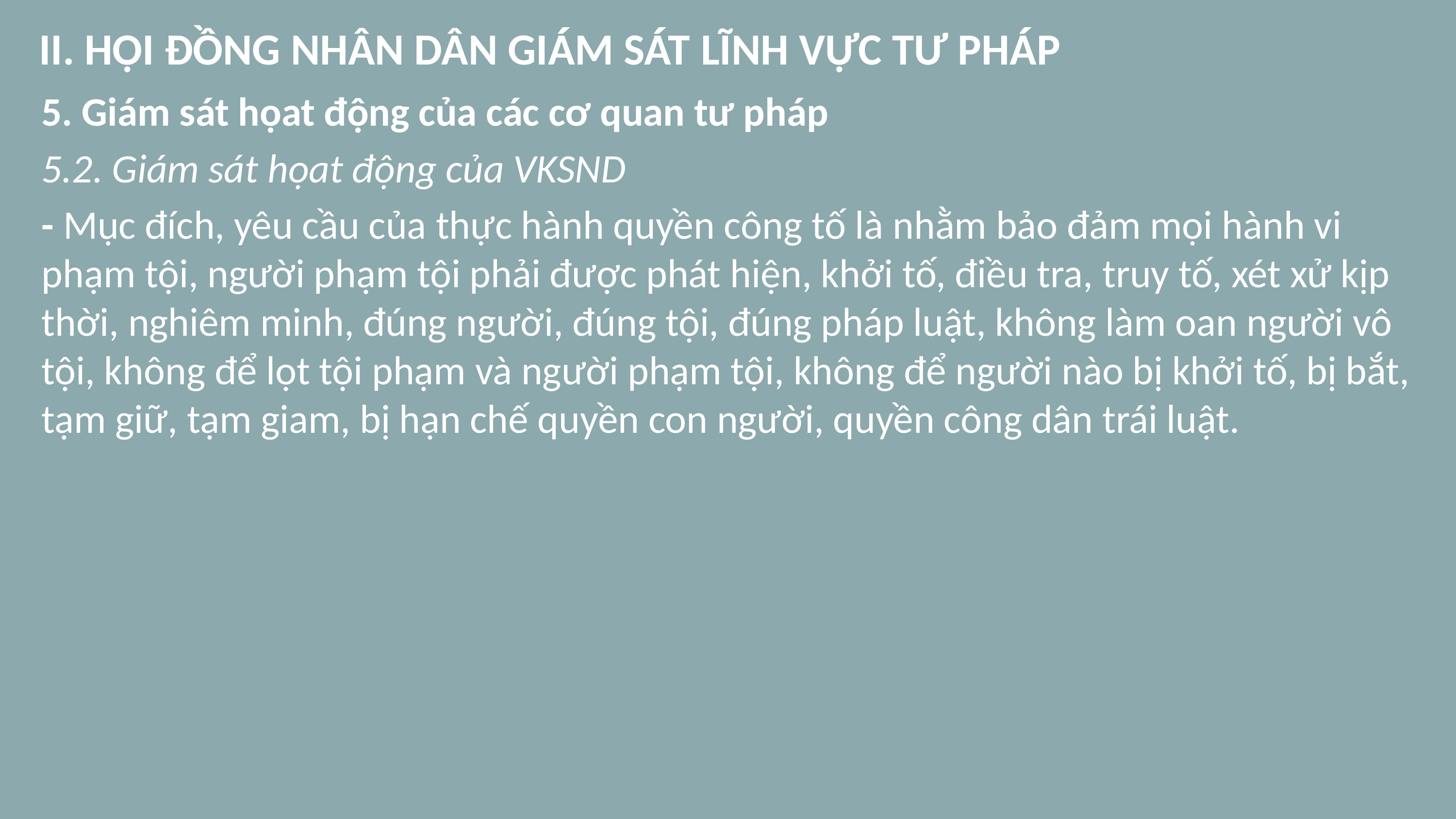

# II. HỘI ĐỒNG NHÂN DÂN GIÁM SÁT LĨNH VỰC TƯ PHÁP
5. Giám sát họat động của các cơ quan tư pháp
5.2. Giám sát họat động của VKSND
- Mục đích, yêu cầu của thực hành quyền công tố là nhằm bảo đảm mọi hành vi phạm tội, người phạm tội phải được phát hiện, khởi tố, điều tra, truy tố, xét xử kịp thời, nghiêm minh, đúng người, đúng tội, đúng pháp luật, không làm oan người vô tội, không để lọt tội phạm và người phạm tội, không để người nào bị khởi tố, bị bắt, tạm giữ, tạm giam, bị hạn chế quyền con người, quyền công dân trái luật.